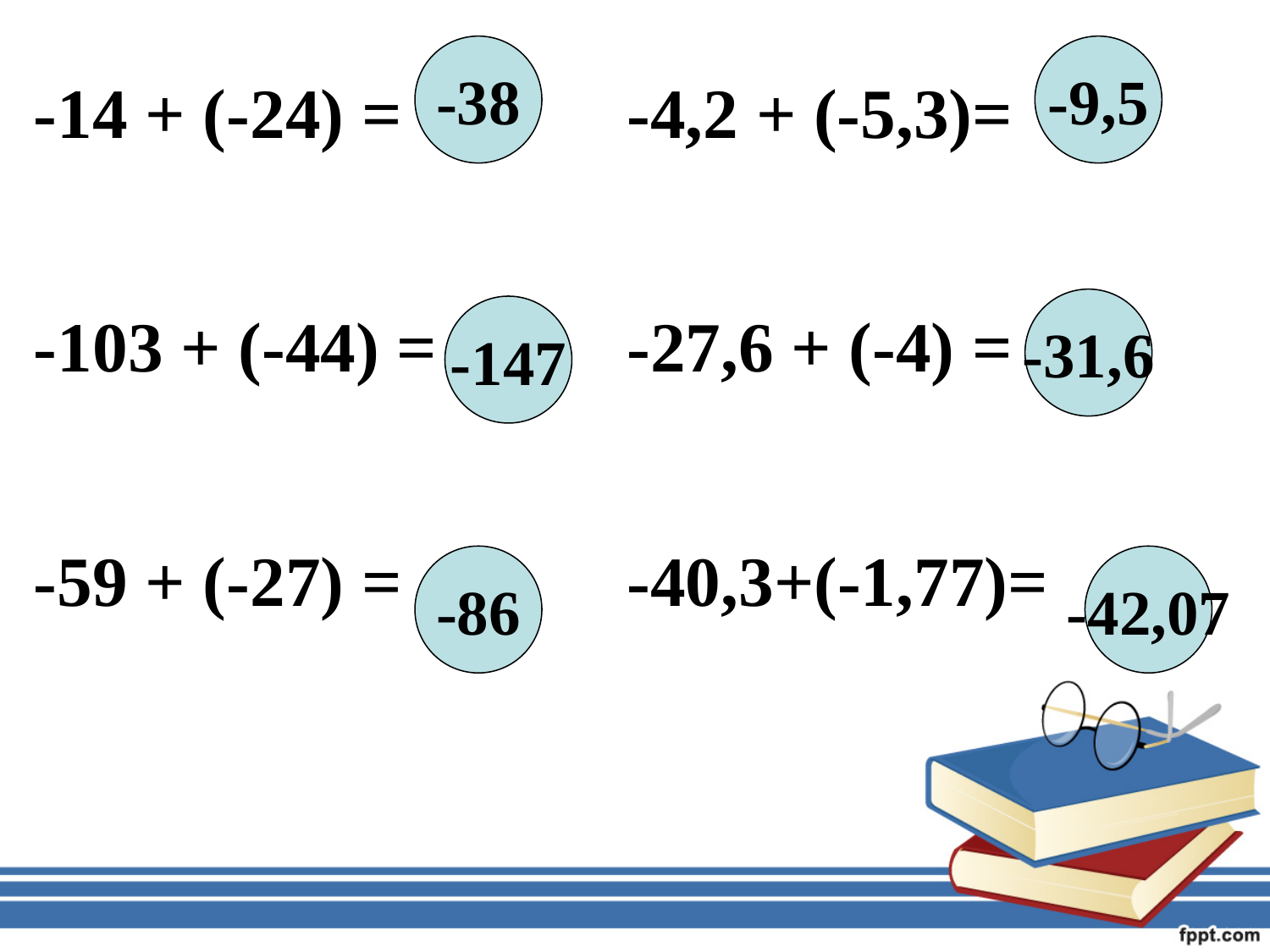

| -14 + (-24) = -103 + (-44) = -59 + (-27) = | -4,2 + (-5,3)= -27,6 + (-4) = -40,3+(-1,77)= |
| --- | --- |
-38
-9,5
-31,6
-147
-86
-42,07